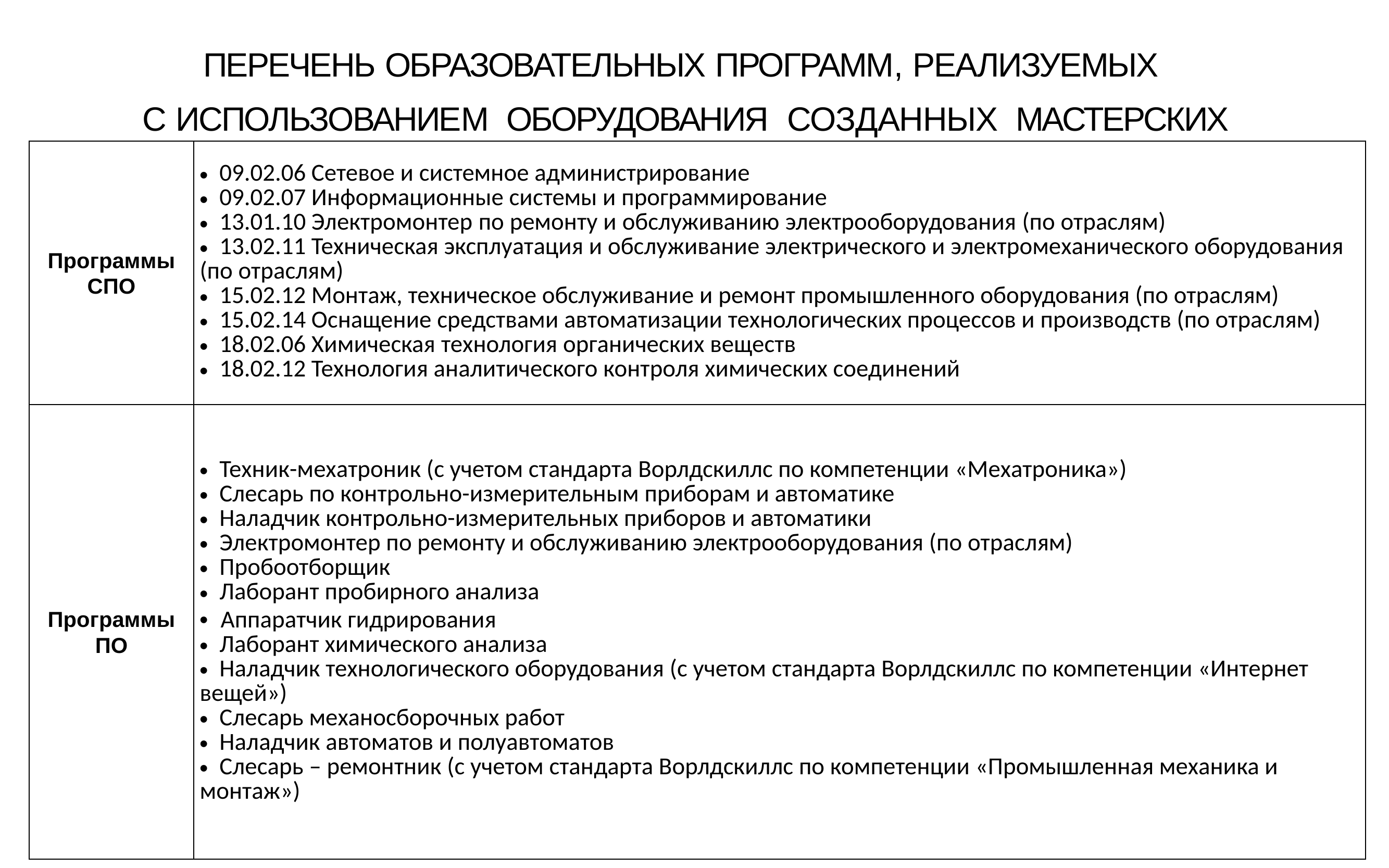

ПЕРЕЧЕНЬ ОБРАЗОВАТЕЛЬНЫХ ПРОГРАММ, РЕАЛИЗУЕМЫХ
С ИСПОЛЬЗОВАНИЕМ  ОБОРУДОВАНИЯ  СОЗДАННЫХ  МАСТЕРСКИХ
| Программы СПО | 09.02.06 Сетевое и системное администрирование 09.02.07 Информационные системы и программирование 13.01.10 Электромонтер по ремонту и обслуживанию электрооборудования (по отраслям) 13.02.11 Техническая эксплуатация и обслуживание электрического и электромеханического оборудования (по отраслям) 15.02.12 Монтаж, техническое обслуживание и ремонт промышленного оборудования (по отраслям) 15.02.14 Оснащение средствами автоматизации технологических процессов и производств (по отраслям) 18.02.06 Химическая технология органических веществ 18.02.12 Технология аналитического контроля химических соединений |
| --- | --- |
| Программы ПО | Техник-мехатроник (с учетом стандарта Ворлдскиллс по компетенции «Мехатроника») Слесарь по контрольно-измерительным приборам и автоматике Наладчик контрольно-измерительных приборов и автоматики Электромонтер по ремонту и обслуживанию электрооборудования (по отраслям) Пробоотборщик Лаборант пробирного анализа Аппаратчик гидрирования Лаборант химического анализа Наладчик технологического оборудования (с учетом стандарта Ворлдскиллс по компетенции «Интернет вещей») Слесарь механосборочных работ Наладчик автоматов и полуавтоматов Слесарь – ремонтник (с учетом стандарта Ворлдскиллс по компетенции «Промышленная механика и монтаж») |